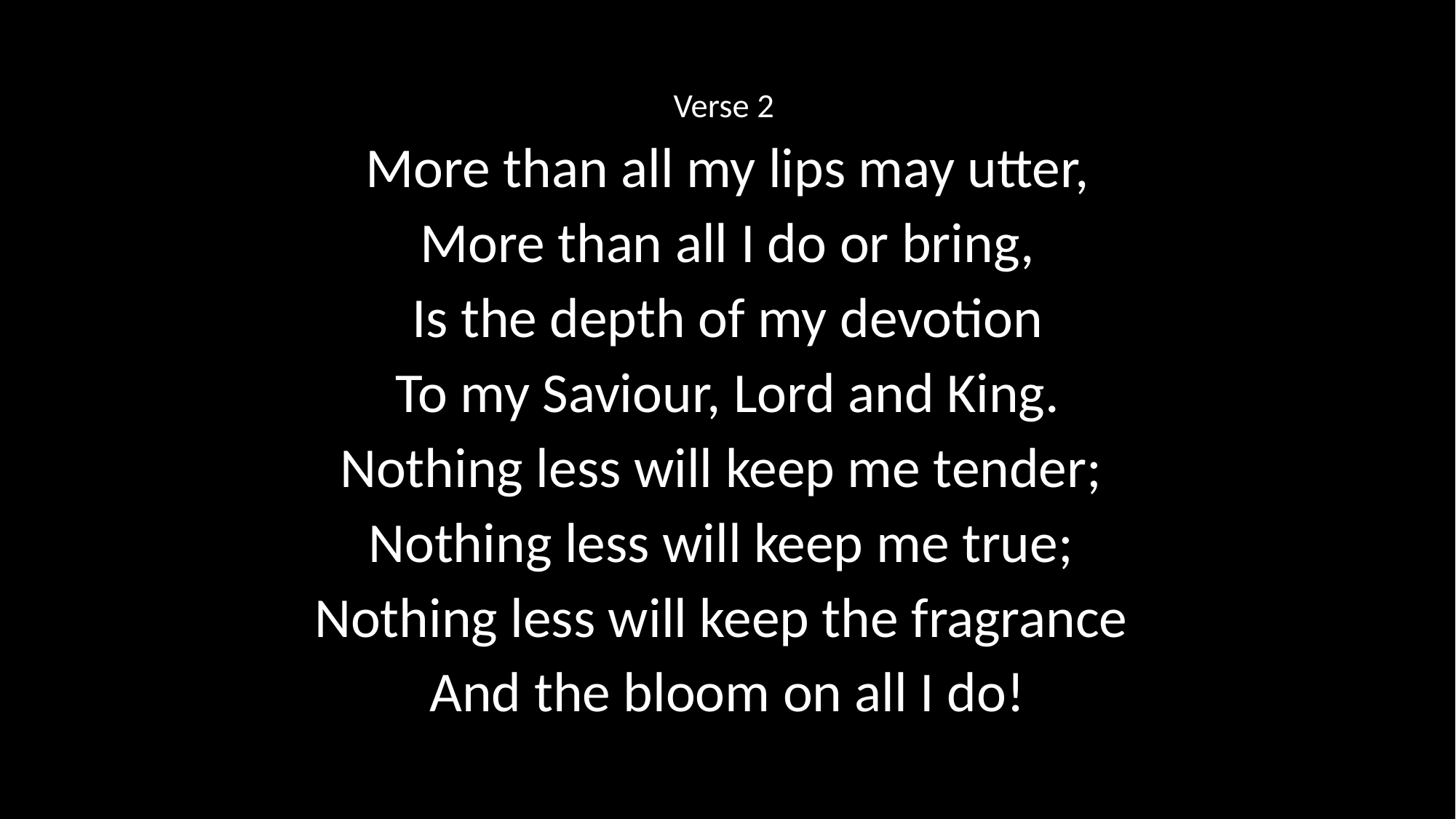

Verse 2
More than all my lips may utter,
More than all I do or bring,
Is the depth of my devotion
To my Saviour, Lord and King.
Nothing less will keep me tender;
Nothing less will keep me true;
Nothing less will keep the fragrance
And the bloom on all I do!